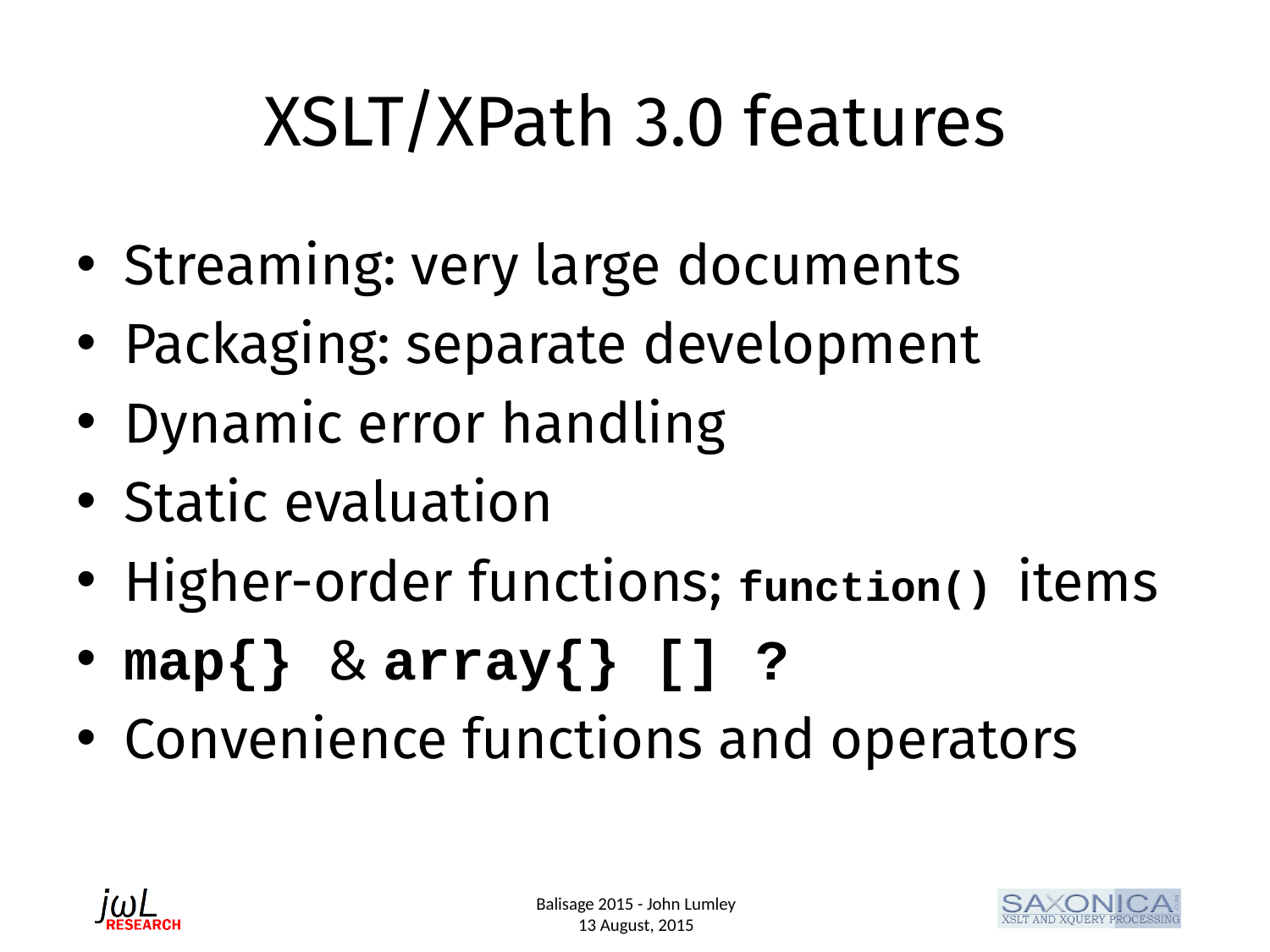

# XSLT/XPath 3.0 features
Streaming: very large documents
Packaging: separate development
Dynamic error handling
Static evaluation
Higher-order functions; function() items
map{} & array{} [] ?
Convenience functions and operators